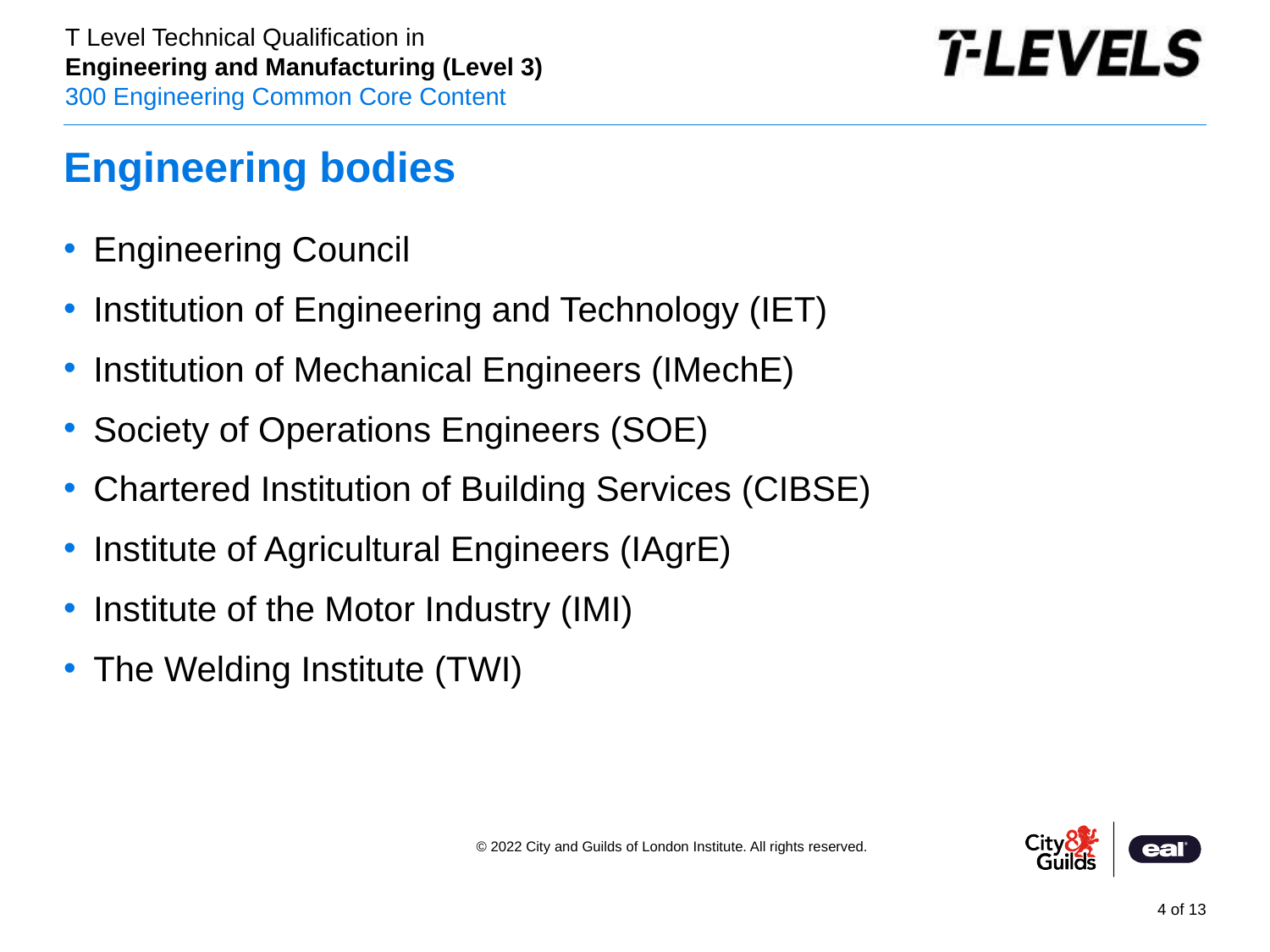

# Engineering bodies
Engineering Council
Institution of Engineering and Technology (IET)
Institution of Mechanical Engineers (IMechE)
Society of Operations Engineers (SOE)
Chartered Institution of Building Services (CIBSE)
Institute of Agricultural Engineers (IAgrE)
Institute of the Motor Industry (IMI)
The Welding Institute (TWI)